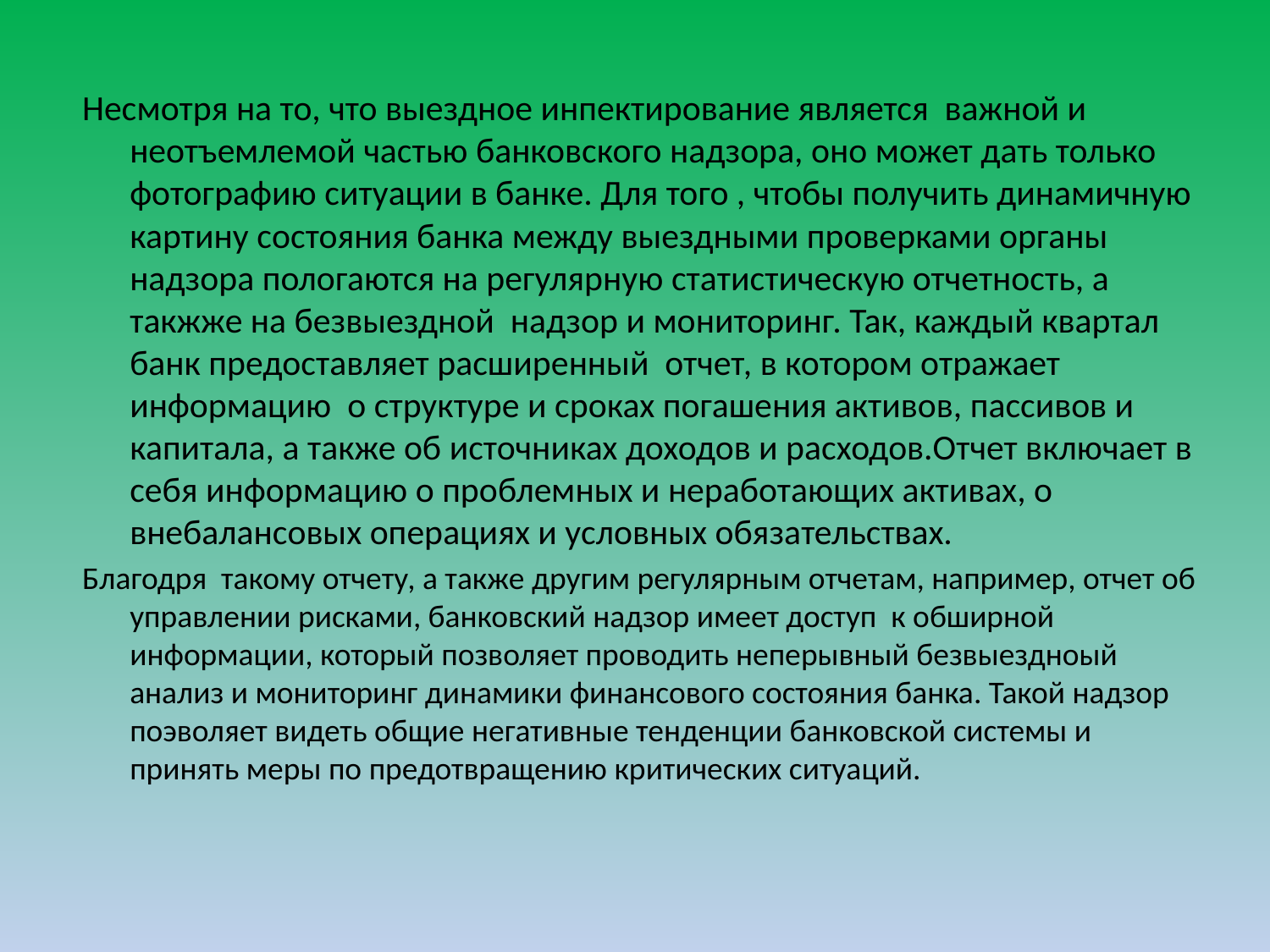

#
Несмотря на то, что выездное инпектирование является  важной и неотъемлемой частью банковского надзора, оно может дать только фотографию ситуации в банке. Для того , чтобы получить динамичную картину состояния банка между выездными проверками органы надзора пологаются на регулярную статистическую отчетность, а такжже на безвыездной  надзор и мониторинг. Так, каждый квартал банк предоставляет расширенный  отчет, в котором отражает информацию  о структуре и сроках погашения активов, пассивов и капитала, а также об источниках доходов и расходов.Отчет включает в себя информацию о проблемных и неработающих активах, о внебалансовых операциях и условных обязательствах.
Благодря  такому отчету, а также другим регулярным отчетам, например, отчет об управлении рисками, банковский надзор имеет доступ  к обширной информации, который позволяет проводить неперывный безвыездноый анализ и мониторинг динамики финансового состояния банка. Такой надзор поэволяет видеть общие негативные тенденции банковской системы и принять меры по предотвращению критических ситуаций.